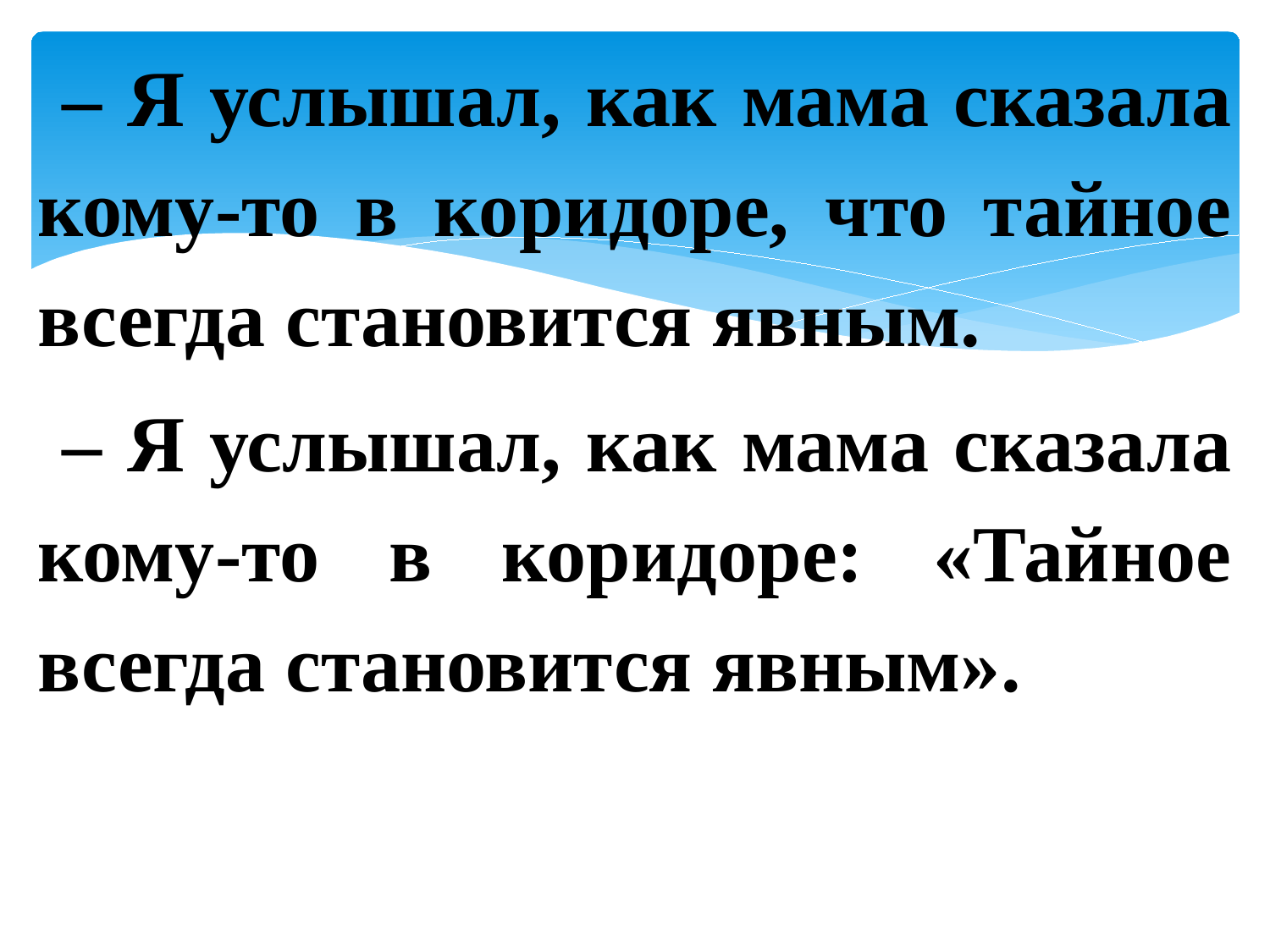

– Я услышал, как мама сказала кому-то в коридоре, что тайное всегда становится явным.
 – Я услышал, как мама сказала кому-то в коридоре: «Тайное всегда становится явным».